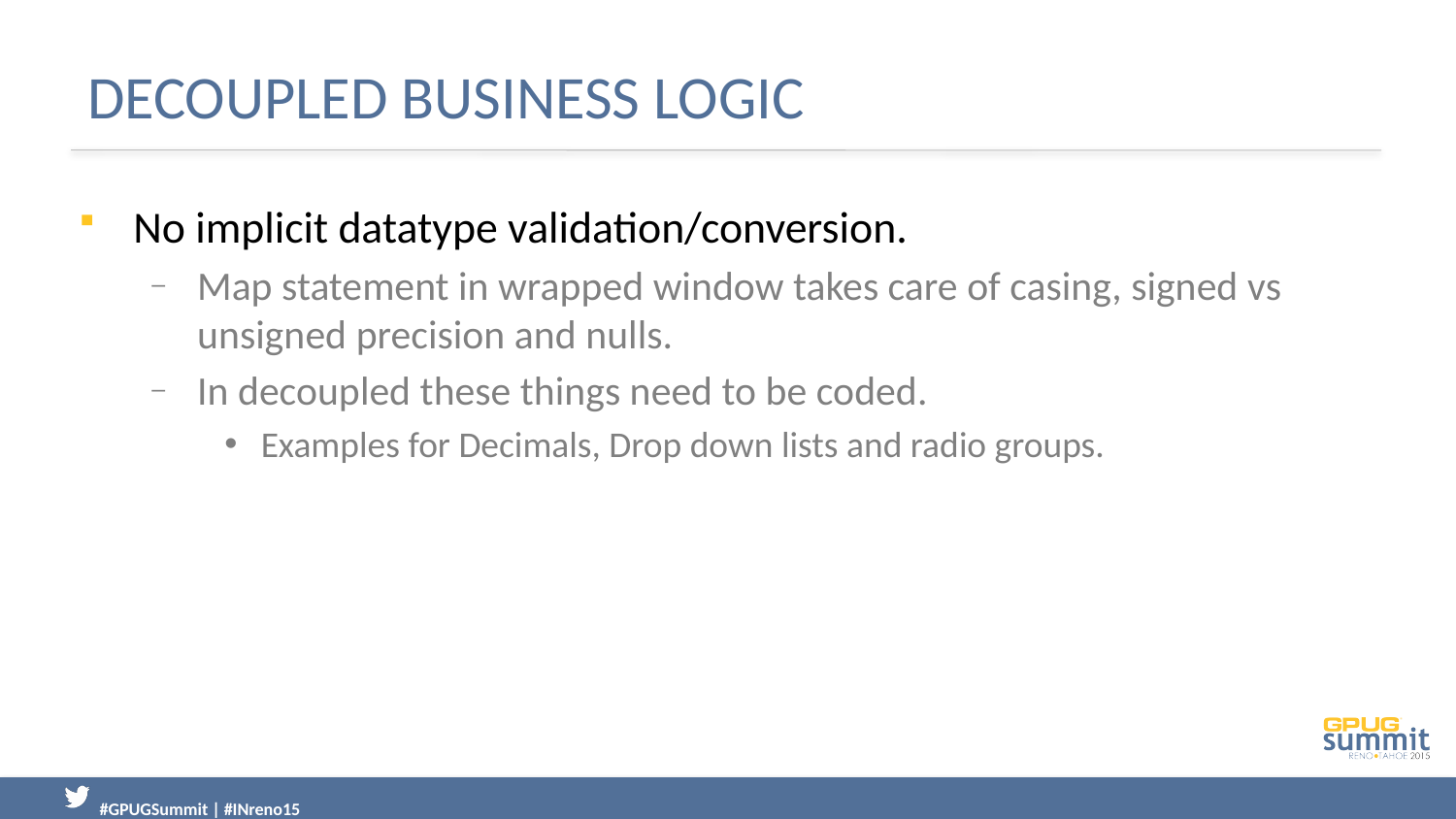

# Decoupled BUSINESS LOGIC
No implicit datatype validation/conversion.
Map statement in wrapped window takes care of casing, signed vs unsigned precision and nulls.
In decoupled these things need to be coded.
Examples for Decimals, Drop down lists and radio groups.